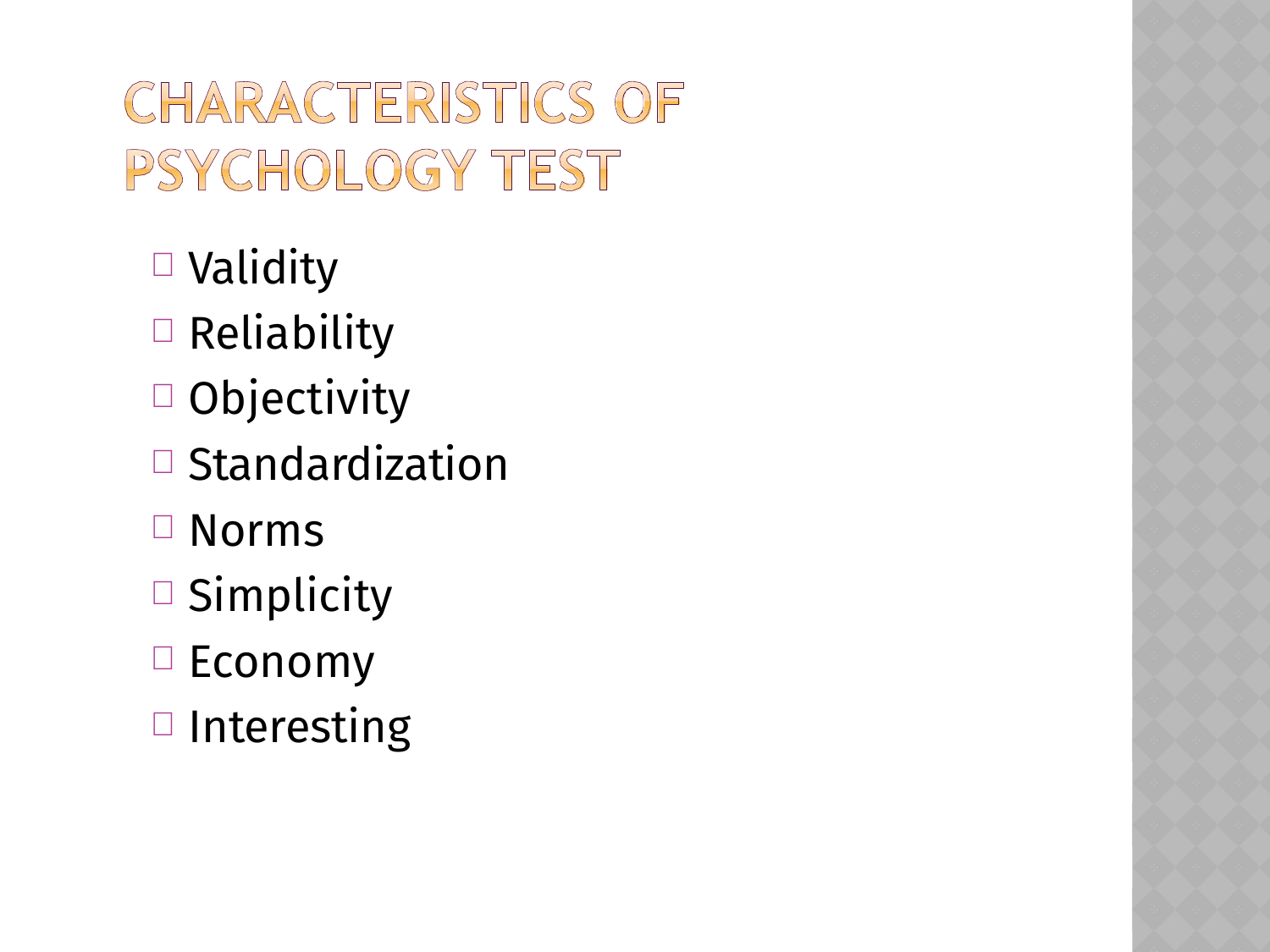

Validity
Reliability
Objectivity
Standardization
Norms
Simplicity
Economy
Interesting